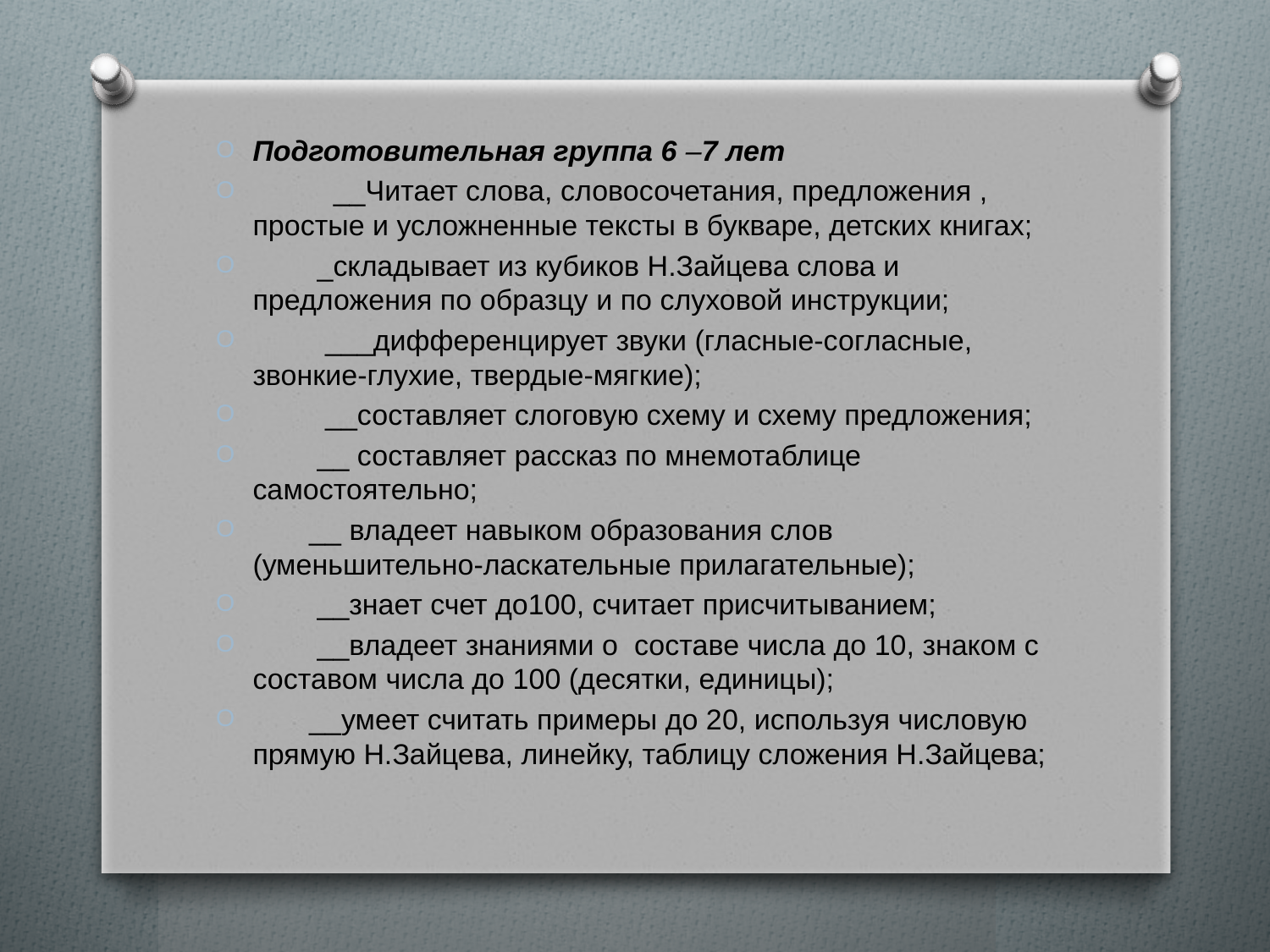

Подготовительная группа 6 –7 лет
          __Читает слова, словосочетания, предложения , простые и усложненные тексты в букваре, детских книгах;
        _складывает из кубиков Н.Зайцева слова и предложения по образцу и по слуховой инструкции;
         ___дифференцирует звуки (гласные-согласные, звонкие-глухие, твердые-мягкие);
         __составляет слоговую схему и схему предложения;
        __ составляет рассказ по мнемотаблице самостоятельно;
       __ владеет навыком образования слов (уменьшительно-ласкательные прилагательные);
        __знает счет до100, считает присчитыванием;
        __владеет знаниями о  составе числа до 10, знаком с составом числа до 100 (десятки, единицы);
       __умеет считать примеры до 20, используя числовую прямую Н.Зайцева, линейку, таблицу сложения Н.Зайцева;